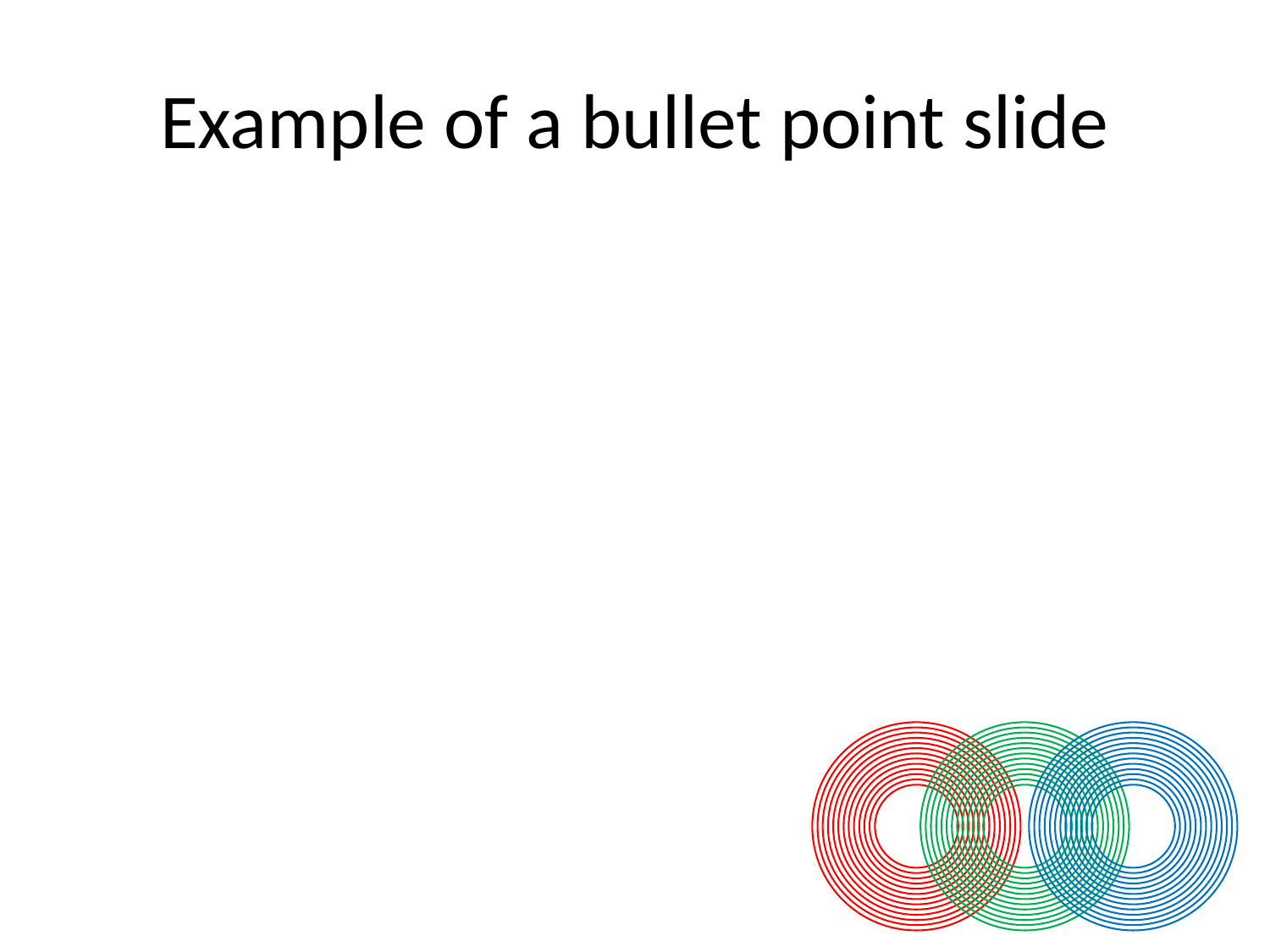

# Example of a bullet point slide